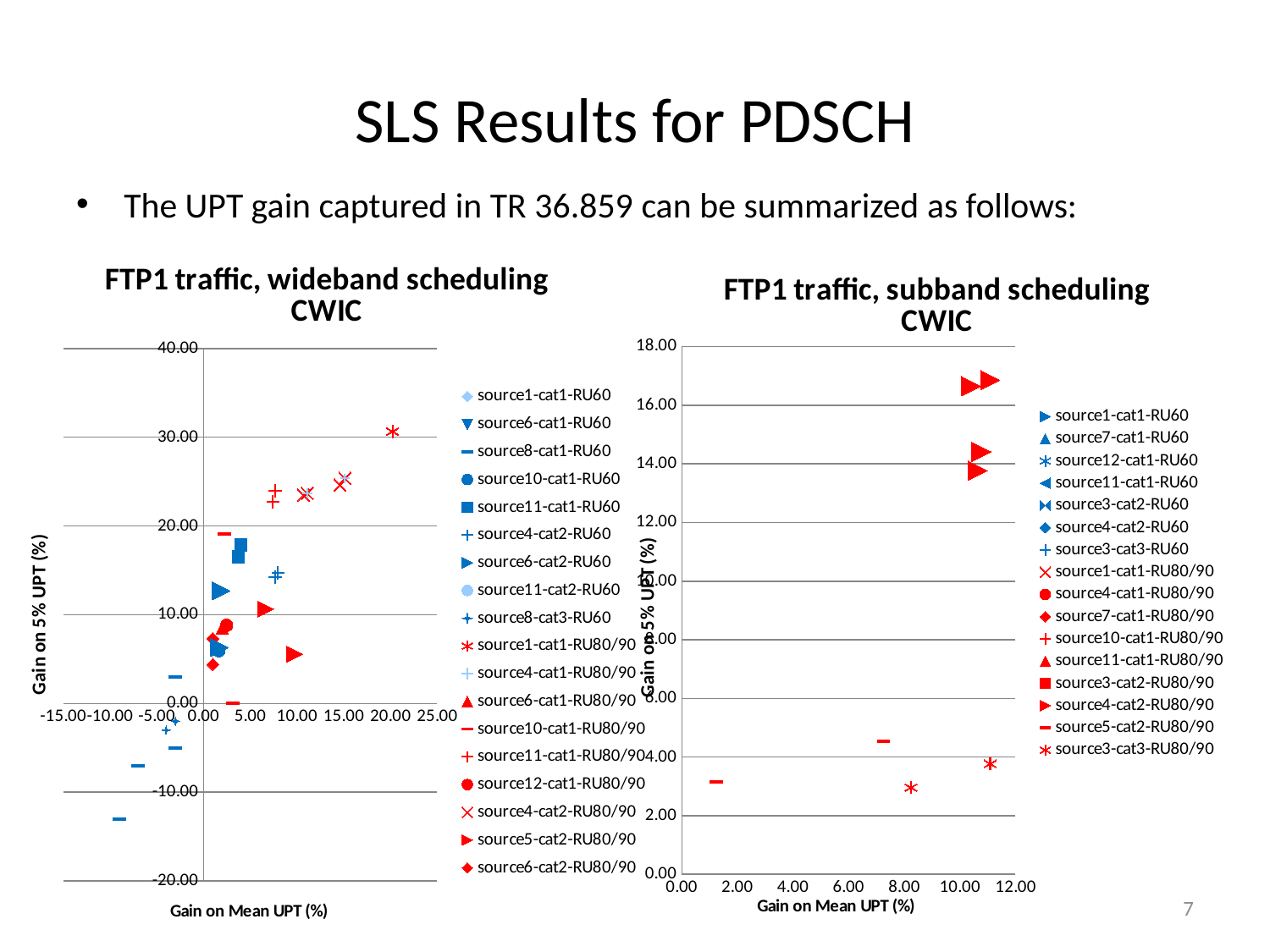

# SLS Results for PDSCH
The UPT gain captured in TR 36.859 can be summarized as follows:

### Chart: FTP1 traffic, subband scheduling
CWIC

| Category | source1-cat1-RU60 | source7-cat1-RU60 | source12-cat1-RU60 | source11-cat1-RU60 | source3-cat2-RU60 | source4-cat2-RU60 | source3-cat3-RU60 | source1-cat1-RU80/90 | source4-cat1-RU80/90 | source7-cat1-RU80/90 | source10-cat1-RU80/90 | source11-cat1-RU80/90 | source3-cat2-RU80/90 | source4-cat2-RU80/90 | source5-cat2-RU80/90 | source3-cat3-RU80/90 | source3-cat3-RU80/90 |
|---|---|---|---|---|---|---|---|---|---|---|---|---|---|---|---|---|---|

### Chart: FTP1 traffic, wideband scheduling
CWIC

| Category |  | source6-cat1-RU60 | source8-cat1-RU60 | source10-cat1-RU60 | source11-cat1-RU60 | source4-cat2-RU60 | source6-cat2-RU60 | source11-cat2-RU60 | source8-cat3-RU60 | source1-cat1-RU80/90 | source4-cat1-RU80/90 | source6-cat1-RU80/90 | source10-cat1-RU80/90 | source11-cat1-RU80/90 | source12-cat1-RU80/90 | source4-cat2-RU80/90 | source5-cat2-RU80/90 | source6-cat2-RU80/90 |
|---|---|---|---|---|---|---|---|---|---|---|---|---|---|---|---|---|---|---|
7